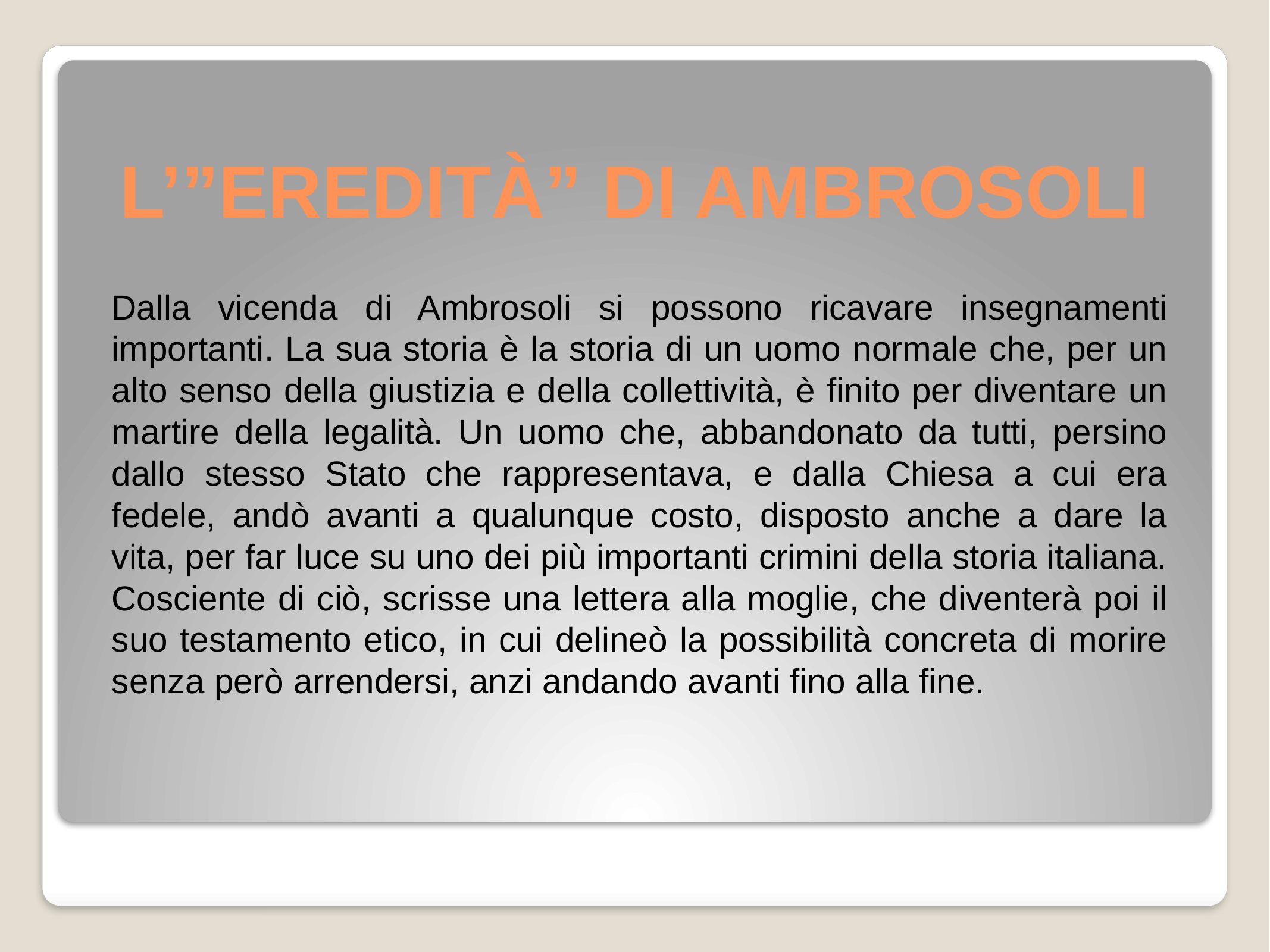

# L’”EREDITÀ” DI AMBROSOLI
Dalla vicenda di Ambrosoli si possono ricavare insegnamenti importanti. La sua storia è la storia di un uomo normale che, per un alto senso della giustizia e della collettività, è finito per diventare un martire della legalità. Un uomo che, abbandonato da tutti, persino dallo stesso Stato che rappresentava, e dalla Chiesa a cui era fedele, andò avanti a qualunque costo, disposto anche a dare la vita, per far luce su uno dei più importanti crimini della storia italiana. Cosciente di ciò, scrisse una lettera alla moglie, che diventerà poi il suo testamento etico, in cui delineò la possibilità concreta di morire senza però arrendersi, anzi andando avanti fino alla fine.